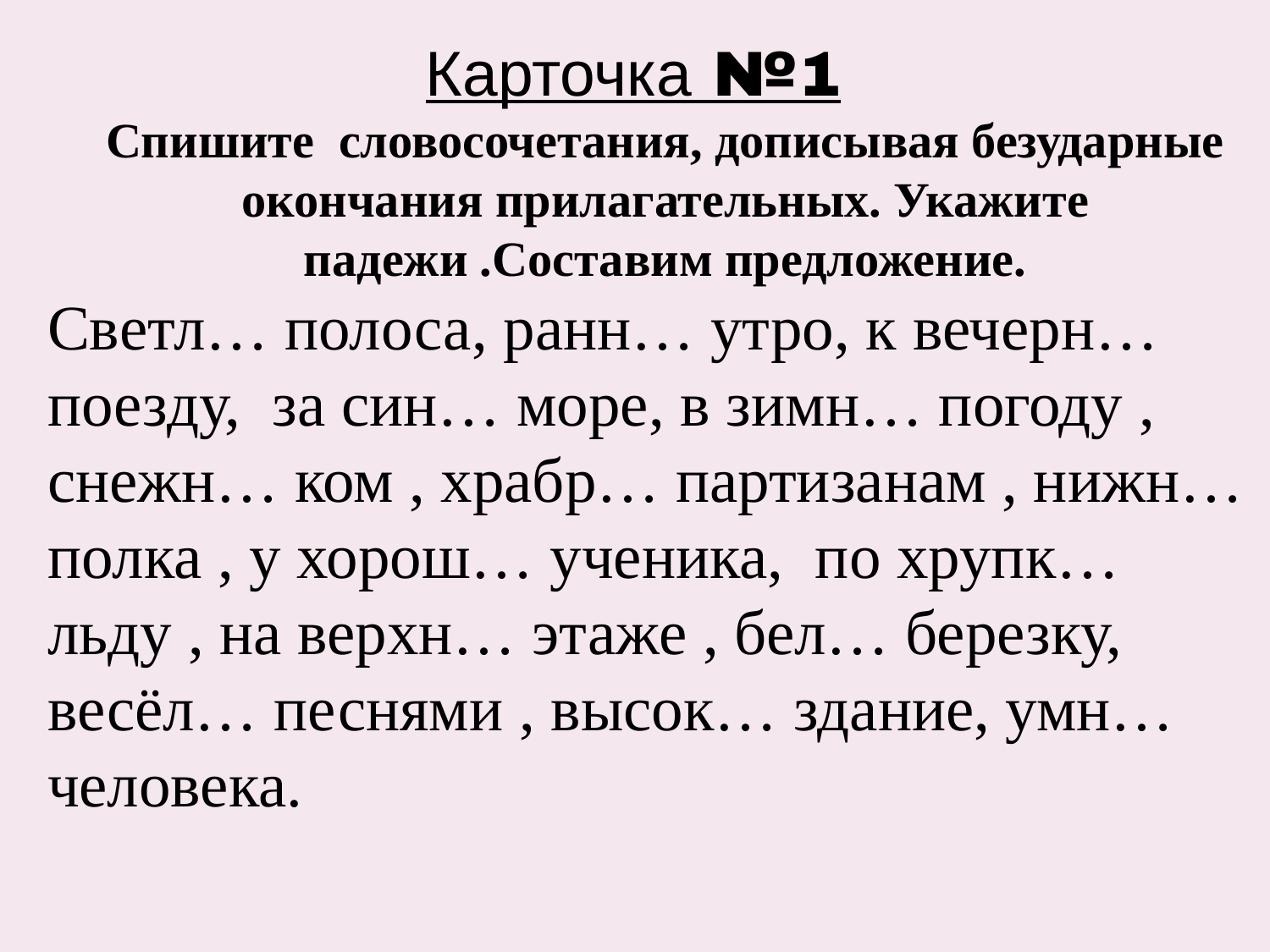

Карточка №1
Спишите  словосочетания, дописывая безударные окончания прилагательных. Укажите падежи .Составим предложение.
Светл… полоса, ранн… утро, к вечерн… поезду,  за син… море, в зимн… погоду , снежн… ком , храбр… партизанам , нижн… полка , у хорош… ученика,  по хрупк… льду , на верхн… этаже , бел… березку, весёл… песнями , высок… здание, умн… человека.